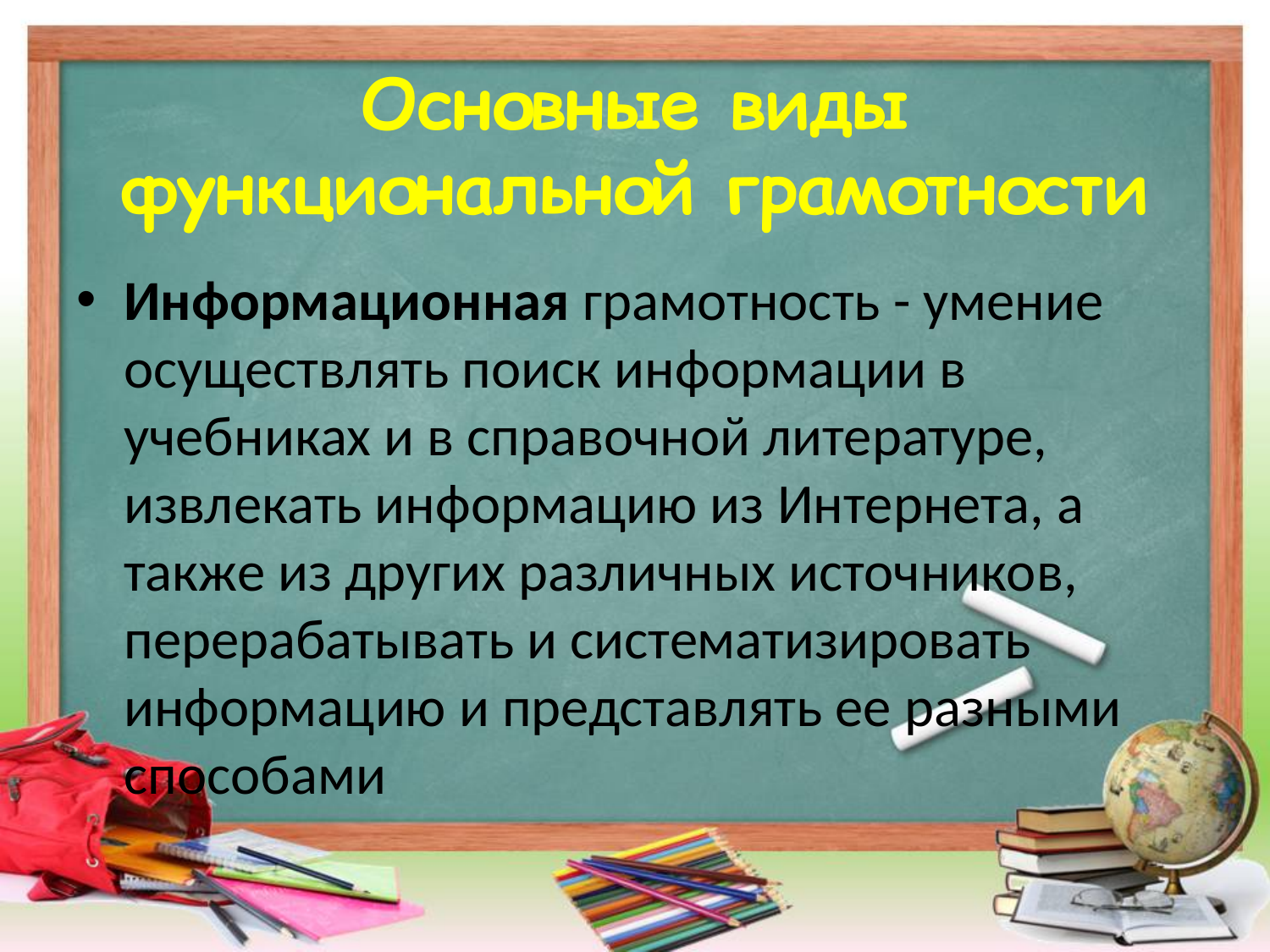

# Основные виды функциональной грамотности
Информационная грамотность - умение осуществлять поиск информации в учебниках и в справочной литературе, извлекать информацию из Интернета, а также из других различных источников, перерабатывать и систематизировать информацию и представлять ее разными способами